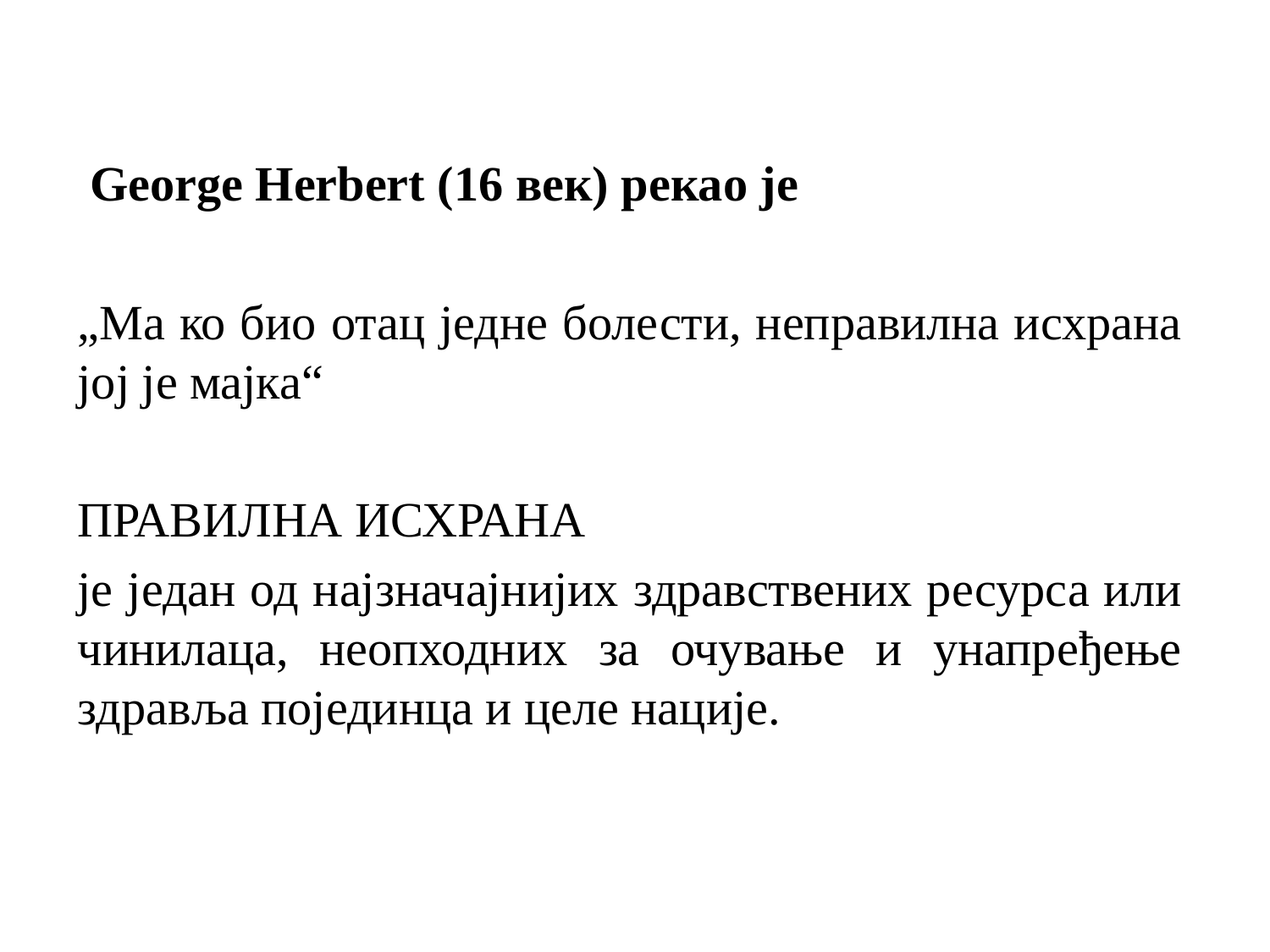

George Herbert (16 век) рекао је

„Ма ко био отац једне болести, неправилна исхрана јој је мајка“

ПРАВИЛНА ИСХРАНА
је један од најзначајнијих здравствених ресурса или чинилаца, неопходних за очување и унапређење здравља појединца и целе нације.